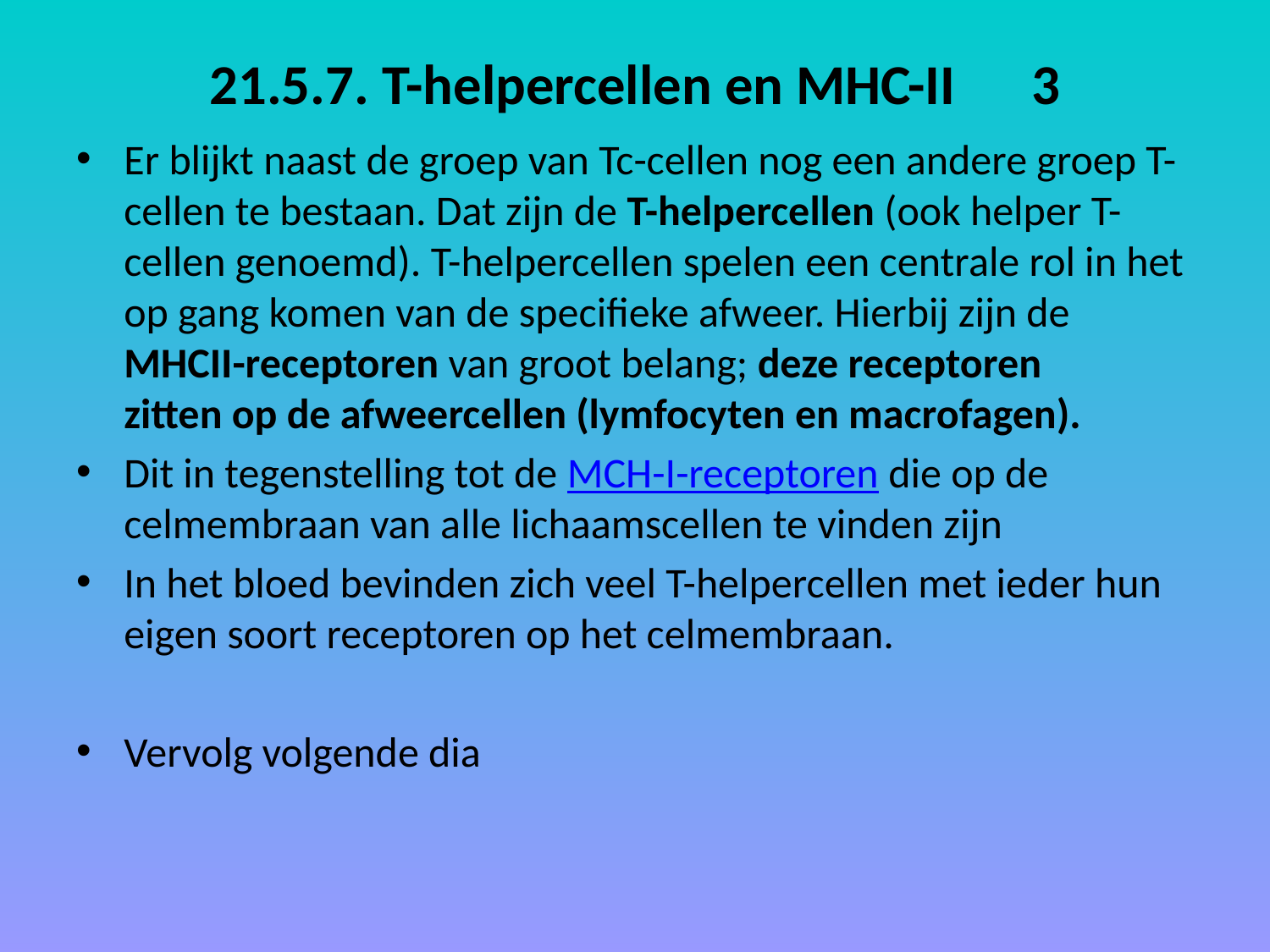

# 21.5.7. T-helpercellen en MHC-II      3
Er blijkt naast de groep van Tc-cellen nog een andere groep T-cellen te bestaan. Dat zijn de T-helpercellen (ook helper T-cellen genoemd). T-helpercellen spelen een centrale rol in het op gang komen van de specifieke afweer. Hierbij zijn de MHCII-receptoren van groot belang; deze receptoren zitten op de afweercellen (lymfocyten en macrofagen).
Dit in tegenstelling tot de MCH-I-receptoren die op de celmembraan van alle lichaamscellen te vinden zijn
In het bloed bevinden zich veel T-helpercellen met ieder hun eigen soort receptoren op het celmembraan.

Vervolg volgende dia